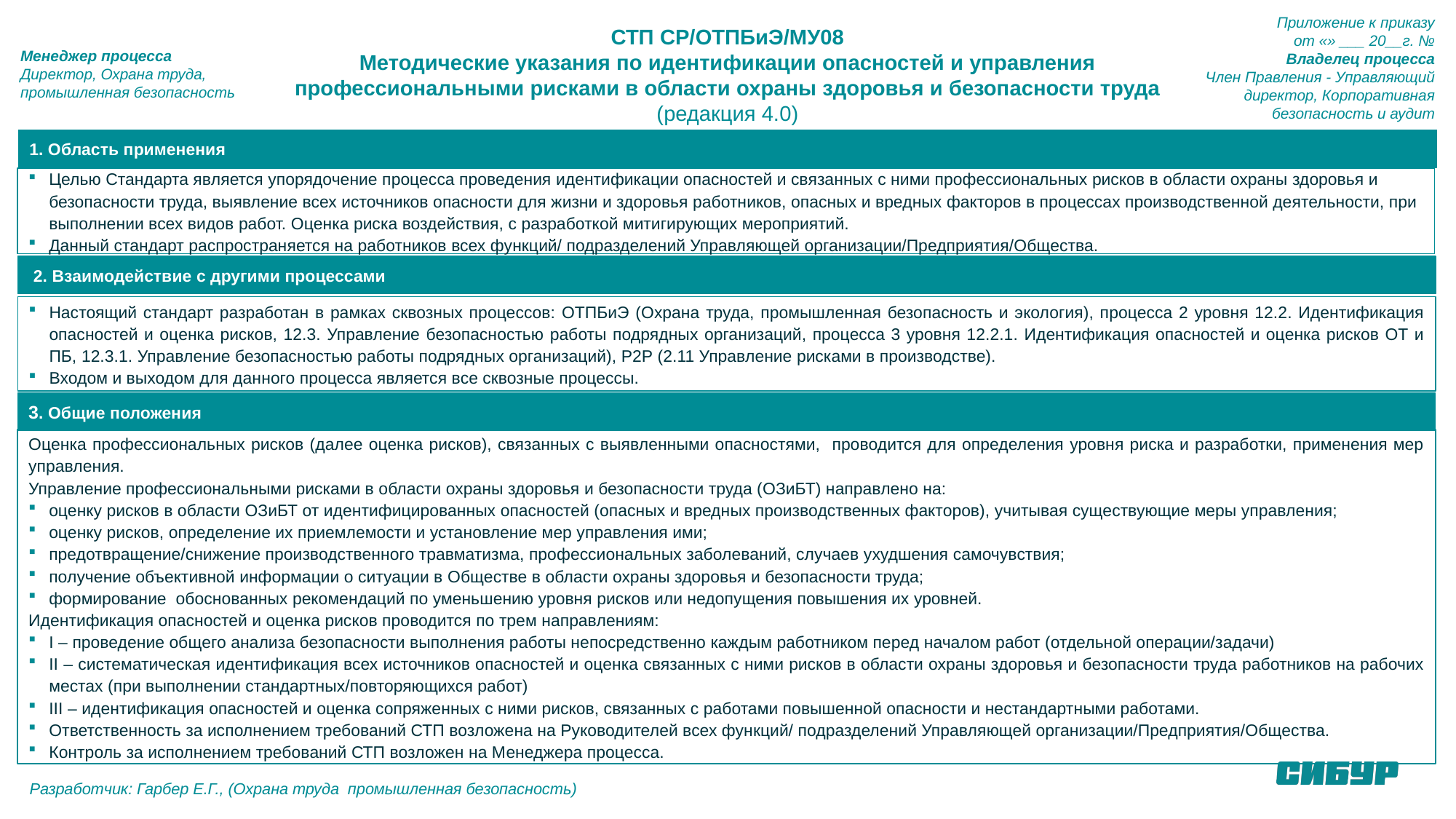

Приложение к приказу
от «» ___ 20__г. №
Владелец процесса
Член Правления - Управляющий директор, Корпоративная безопасность и аудит

Менеджер процесса
Директор, Охрана труда, промышленная безопасность

СТП СР/ОТПБиЭ/МУ08
Методические указания по идентификации опасностей и управления профессиональными рисками в области охраны здоровья и безопасности труда
(редакция 4.0)

1. Область применения

Целью Стандарта является упорядочение процесса проведения идентификации опасностей и связанных с ними профессиональных рисков в области охраны здоровья и безопасности труда, выявление всех источников опасности для жизни и здоровья работников, опасных и вредных факторов в процессах производственной деятельности, при выполнении всех видов работ. Оценка риска воздействия, с разработкой митигирующих мероприятий.
Данный стандарт распространяется на работников всех функций/ подразделений Управляющей организации/Предприятия/Общества.
 2. Взаимодействие с другими процессами
Настоящий стандарт разработан в рамках сквозных процессов: ОТПБиЭ (Охрана труда, промышленная безопасность и экология), процесса 2 уровня 12.2. Идентификация опасностей и оценка рисков, 12.3. Управление безопасностью работы подрядных организаций, процесса 3 уровня 12.2.1. Идентификация опасностей и оценка рисков ОТ и ПБ, 12.3.1. Управление безопасностью работы подрядных организаций), Р2Р (2.11 Управление рисками в производстве).
Входом и выходом для данного процесса является все сквозные процессы.
3. Общие положения
Оценка профессиональных рисков (далее оценка рисков), связанных с выявленными опасностями,  проводится для определения уровня риска и разработки, применения мер управления.
Управление профессиональными рисками в области охраны здоровья и безопасности труда (ОЗиБТ) направлено на:
оценку рисков в области ОЗиБТ от идентифицированных опасностей (опасных и вредных производственных факторов), учитывая существующие меры управления;
оценку рисков, определение их приемлемости и установление мер управления ими;
предотвращение/снижение производственного травматизма, профессиональных заболеваний, случаев ухудшения самочувствия;
получение объективной информации о ситуации в Обществе в области охраны здоровья и безопасности труда;
формирование  обоснованных рекомендаций по уменьшению уровня рисков или недопущения повышения их уровней.
Идентификация опасностей и оценка рисков проводится по трем направлениям:
I – проведение общего анализа безопасности выполнения работы непосредственно каждым работником перед началом работ (отдельной операции/задачи)
II – систематическая идентификация всех источников опасностей и оценка связанных с ними рисков в области охраны здоровья и безопасности труда работников на рабочих местах (при выполнении стандартных/повторяющихся работ)
III – идентификация опасностей и оценка сопряженных с ними рисков, связанных с работами повышенной опасности и нестандартными работами.
Ответственность за исполнением требований СТП возложена на Руководителей всех функций/ подразделений Управляющей организации/Предприятия/Общества.
Контроль за исполнением требований СТП возложен на Менеджера процесса.
Разработчик: Гарбер Е.Г., (Охрана труда  промышленная безопасность)